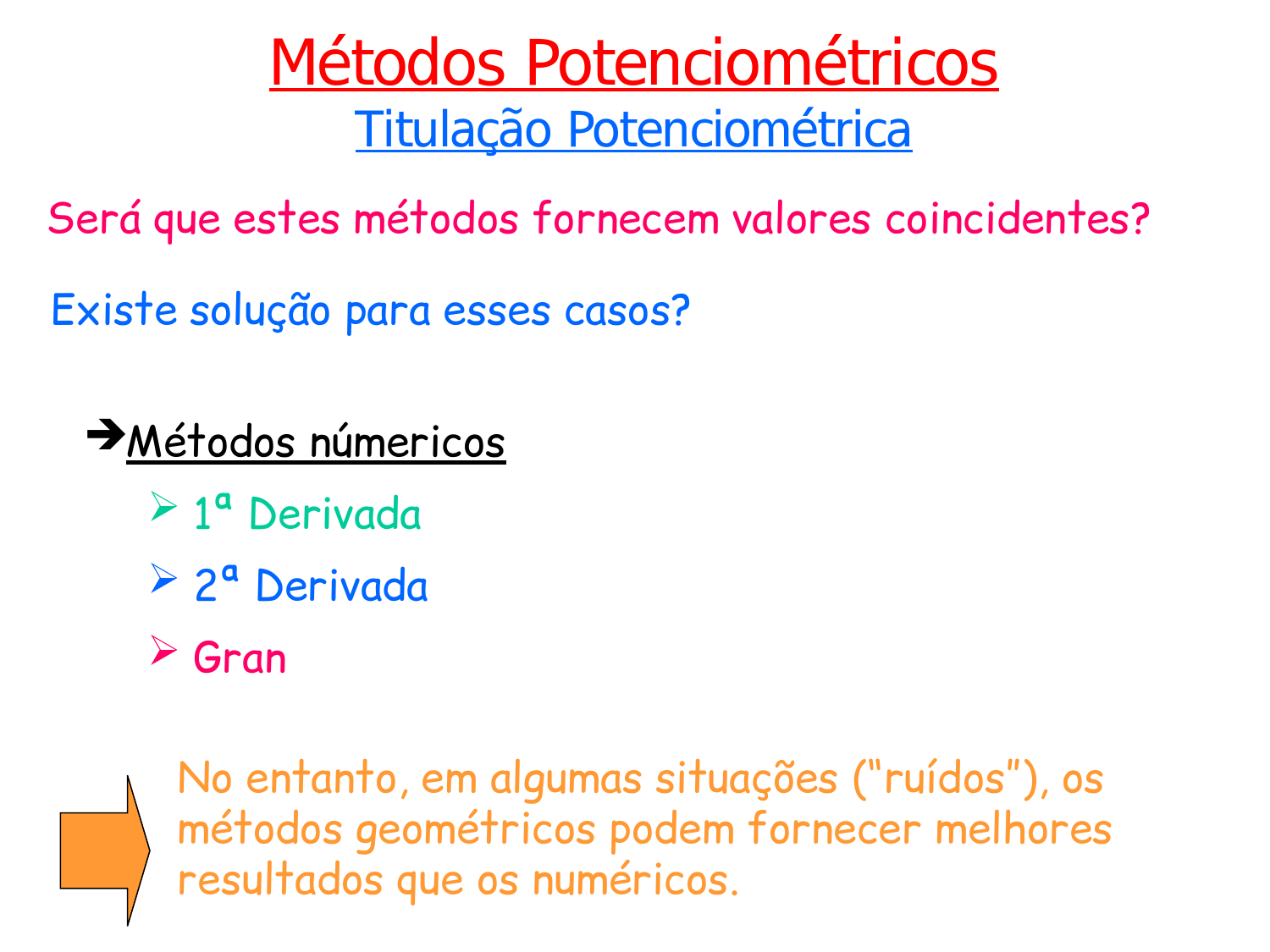

Métodos Potenciométricos
Titulação Potenciométrica
Será que estes métodos fornecem valores coincidentes?
Existe solução para esses casos?

Métodos númericos
 1ª Derivada
 2ª Derivada
 Gran

No entanto, em algumas situações (“ruídos”), os métodos geométricos podem fornecer melhores resultados que os numéricos.